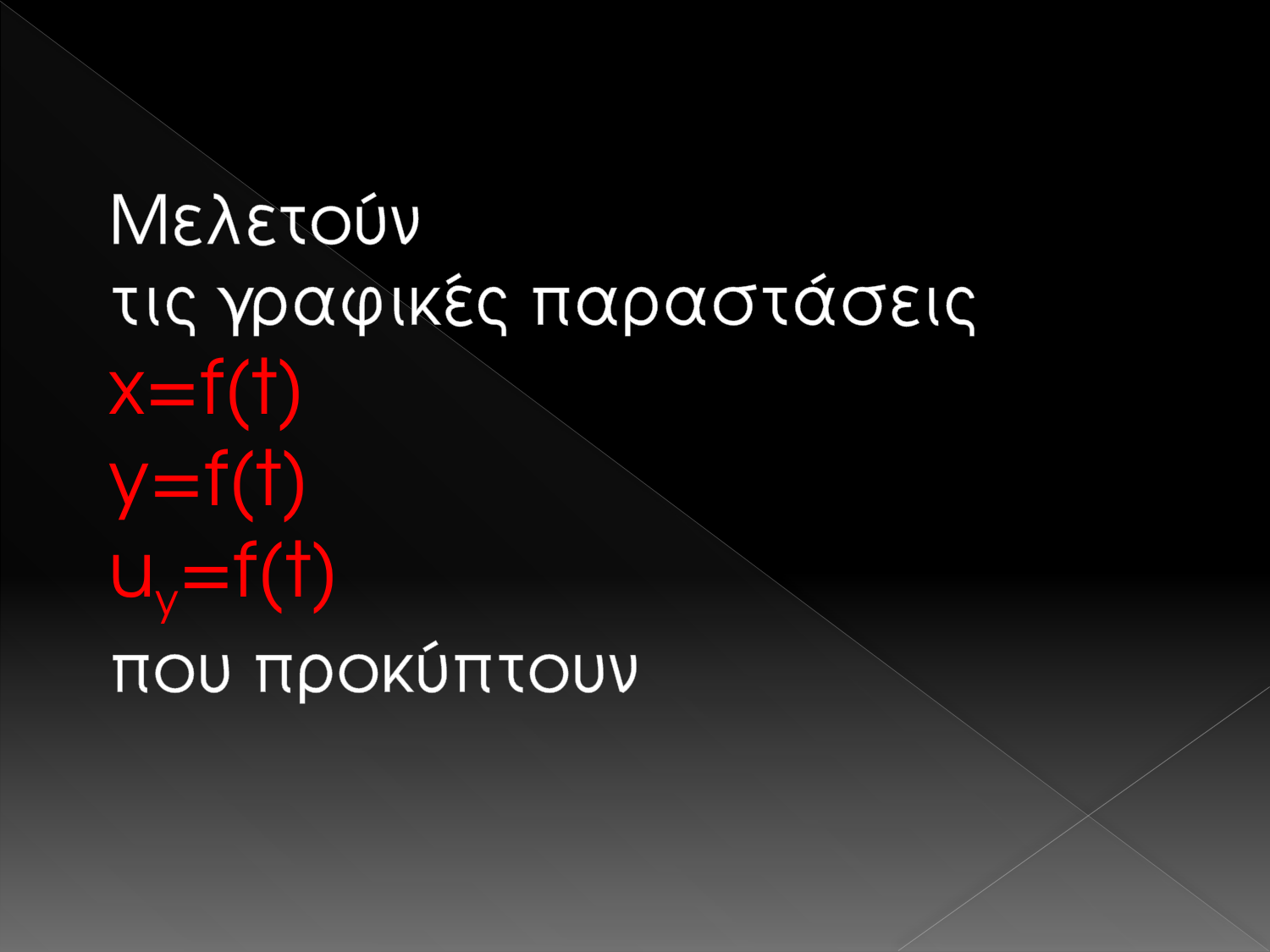

# Μελετούν τις γραφικές παραστάσεις x=f(t) y=f(t) uy=f(t) που προκύπτουν